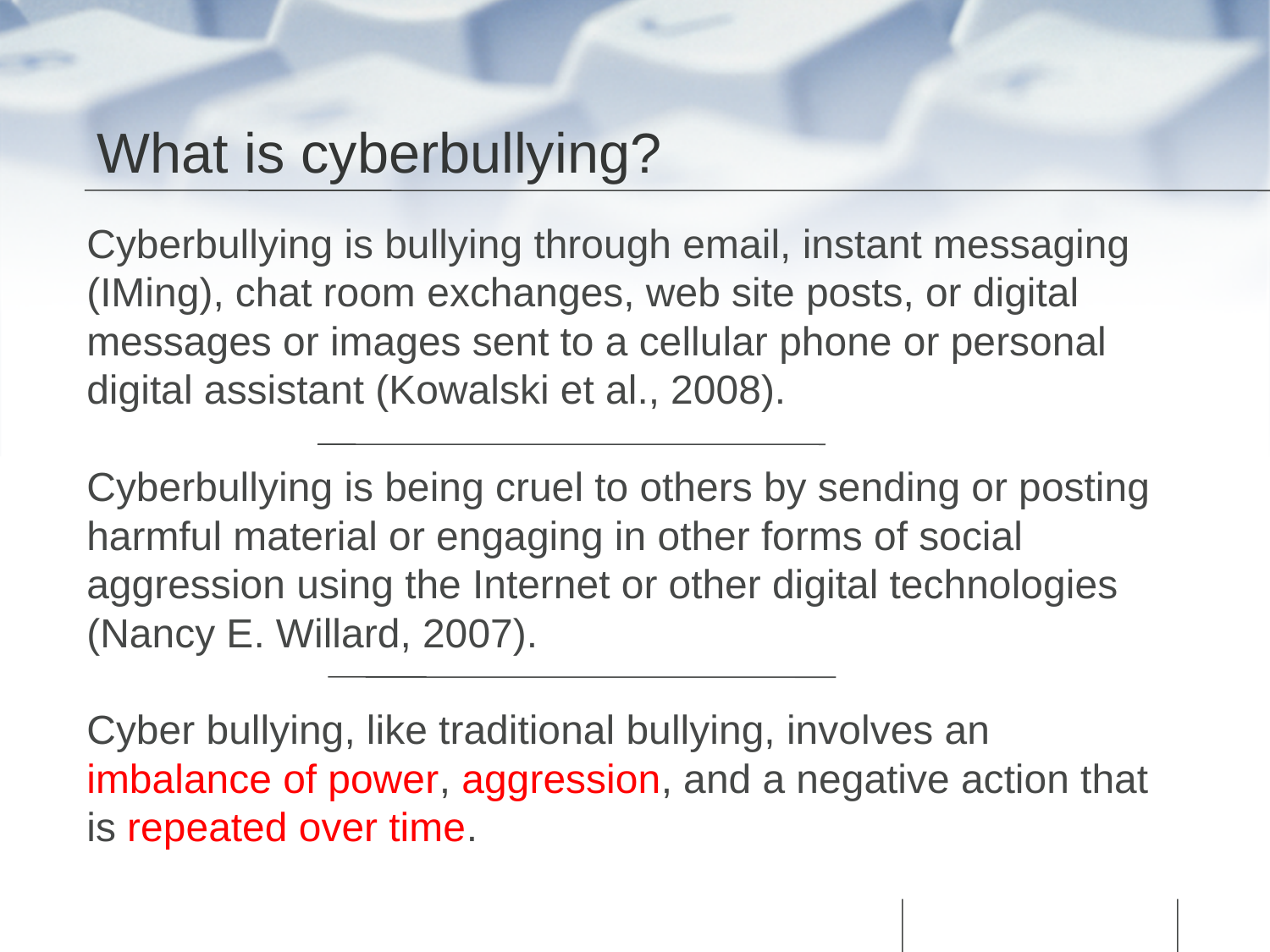

# What is cyberbullying?
Cyberbullying is bullying through email, instant messaging (IMing), chat room exchanges, web site posts, or digital messages or images sent to a cellular phone or personal digital assistant (Kowalski et al., 2008).

Cyberbullying is being cruel to others by sending or posting harmful material or engaging in other forms of social aggression using the Internet or other digital technologies (Nancy E. Willard, 2007).

Cyber bullying, like traditional bullying, involves an imbalance of power, aggression, and a negative action that is repeated over time.

9